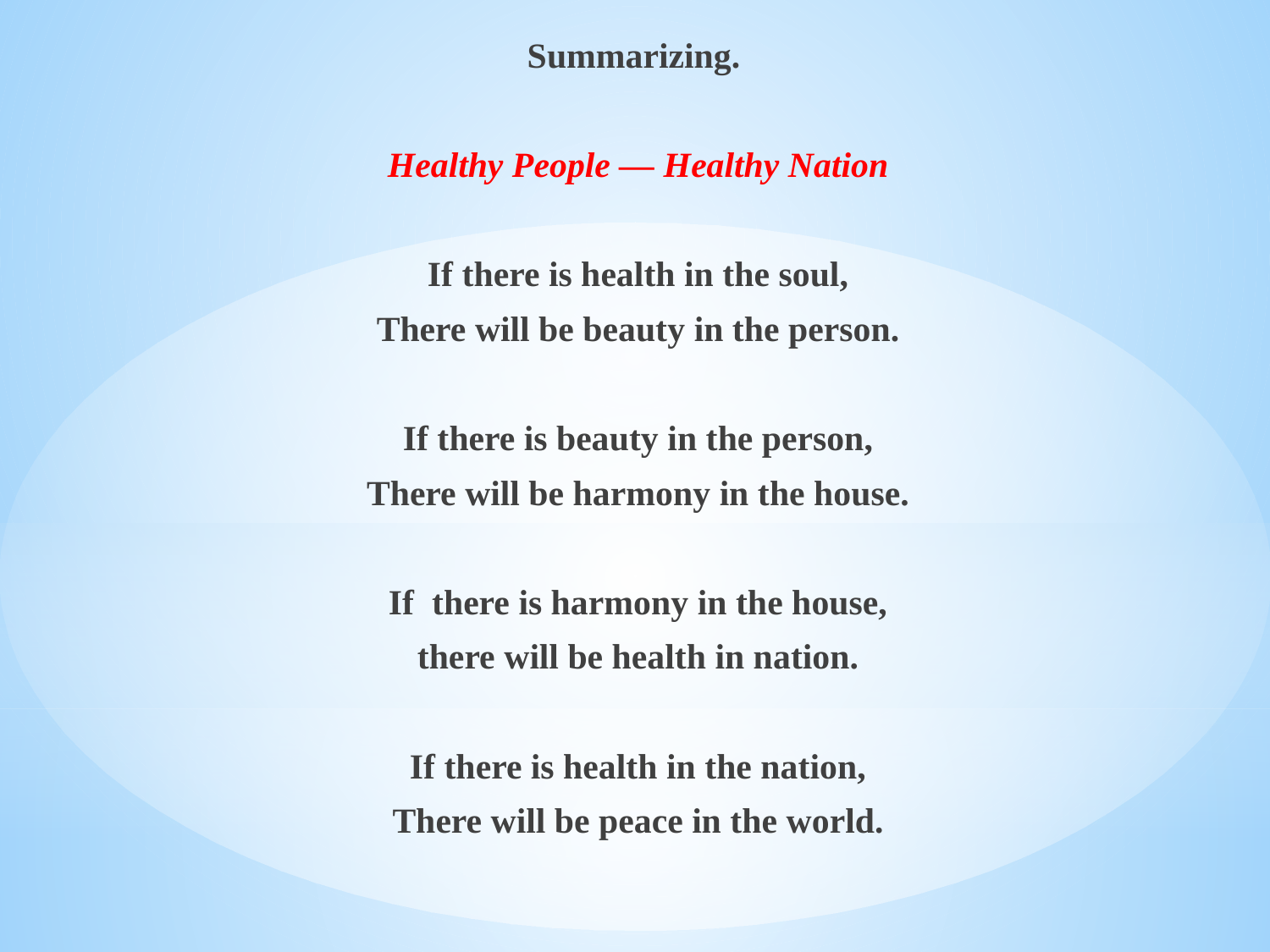

Summarizing.

Healthy People — Healthy Nation

If there is health in the soul,
There will be beauty in the person.

If there is beauty in the person,
There will be harmony in the house.

If  there is harmony in the house,
there will be health in nation.

If there is health in the nation,
There will be peace in the world.